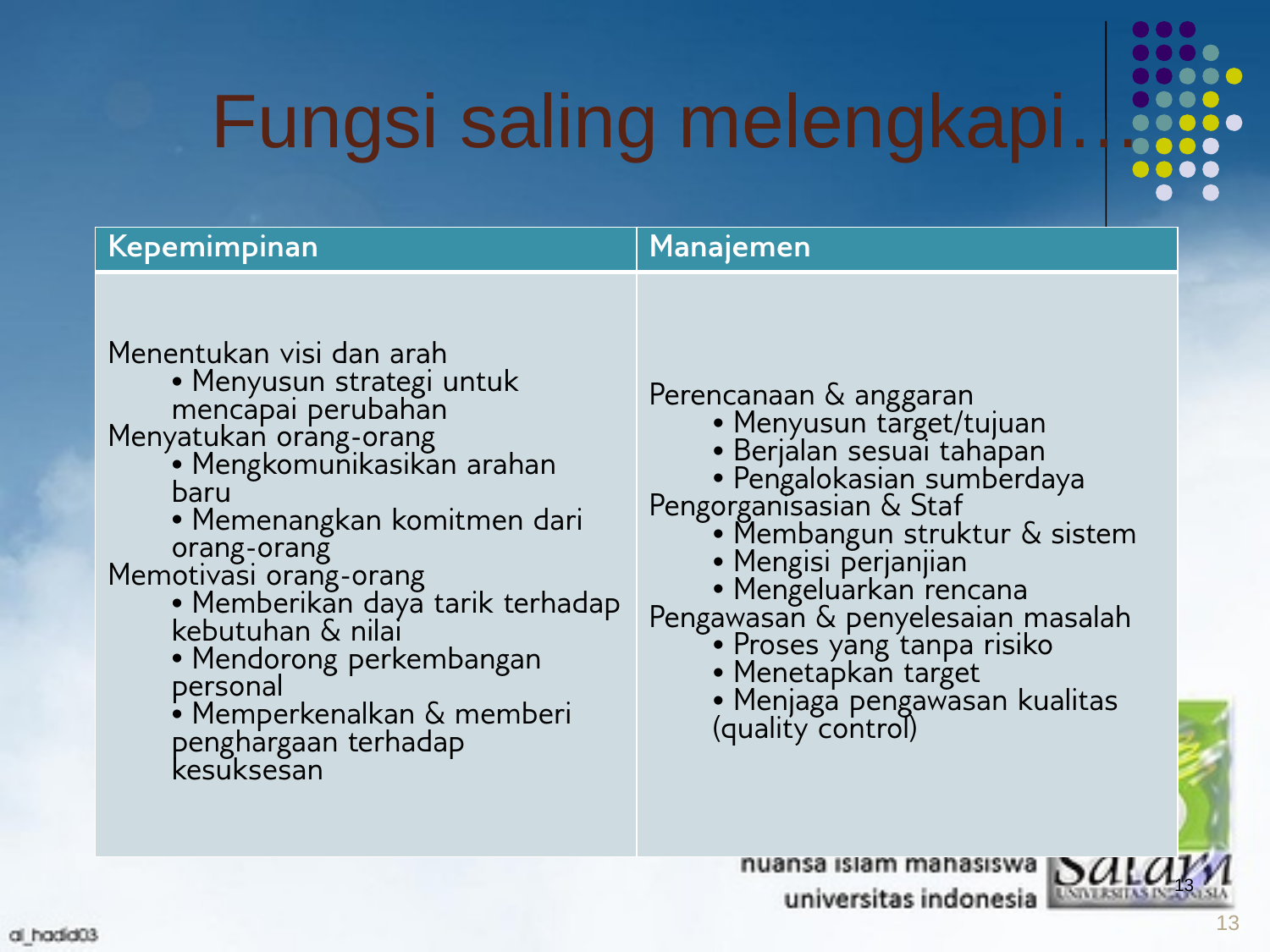

Fungsi saling melengkapi…
| Kepemimpinan | Manajemen |
| --- | --- |
| Menentukan visi dan arah Menyusun strategi untuk mencapai perubahan Menyatukan orang-orang Mengkomunikasikan arahan baru Memenangkan komitmen dari orang-orang Memotivasi orang-orang Memberikan daya tarik terhadap kebutuhan & nilai Mendorong perkembangan personal Memperkenalkan & memberi penghargaan terhadap kesuksesan | Perencanaan & anggaran Menyusun target/tujuan Berjalan sesuai tahapan Pengalokasian sumberdaya Pengorganisasian & Staf Membangun struktur & sistem Mengisi perjanjian Mengeluarkan rencana Pengawasan & penyelesaian masalah Proses yang tanpa risiko Menetapkan target Menjaga pengawasan kualitas (quality control) |
13
13